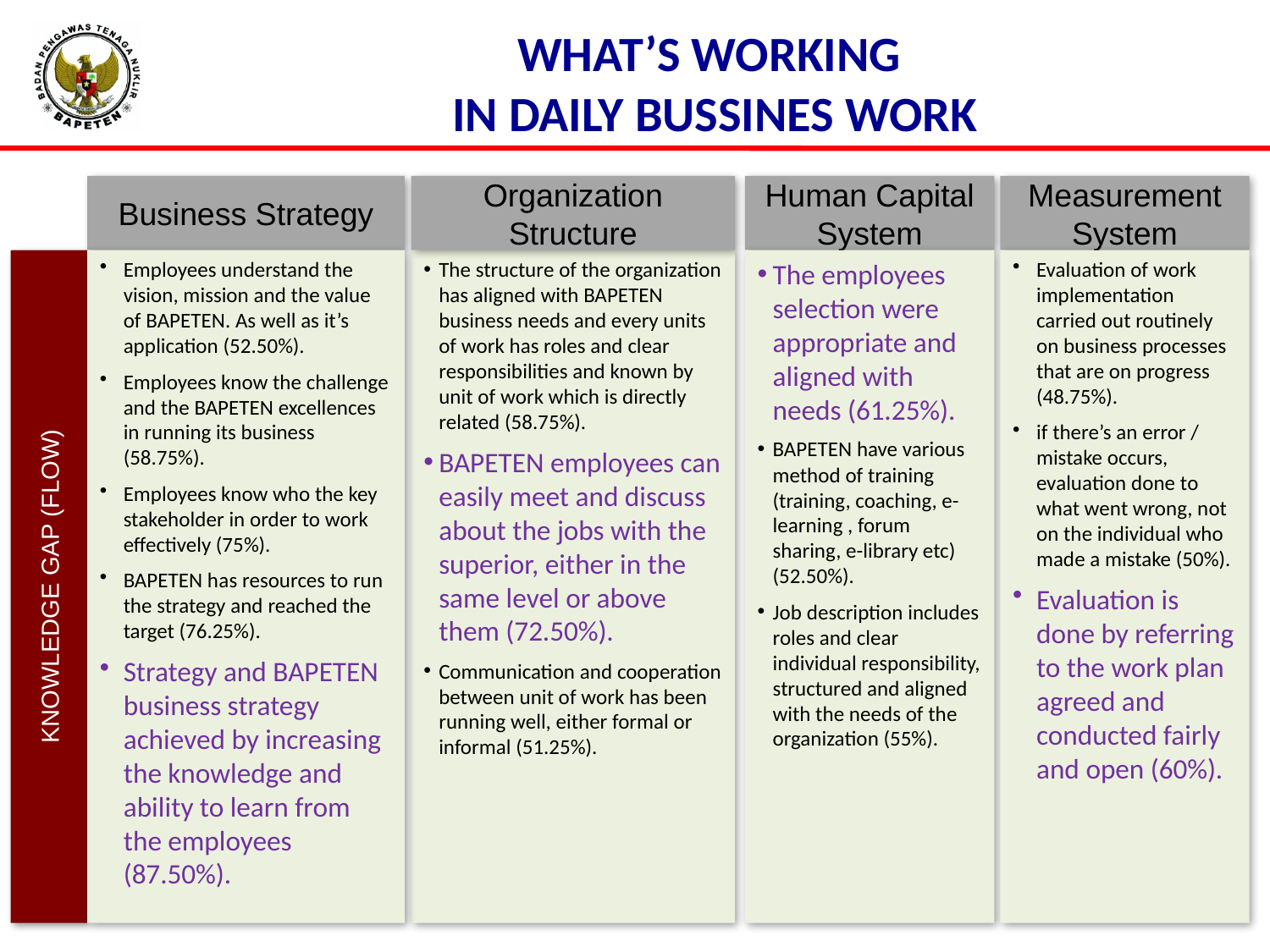

WHAT’S WORKING
IN DAILY BUSSINES WORK
Business Strategy
Organization Structure
Human Capital System
Measurement System
Employees understand the vision, mission and the value of BAPETEN. As well as it’s application (52.50%).
Employees know the challenge and the BAPETEN excellences in running its business (58.75%).
Employees know who the key stakeholder in order to work effectively (75%).
BAPETEN has resources to run the strategy and reached the target (76.25%).
Strategy and BAPETEN business strategy achieved by increasing the knowledge and ability to learn from the employees (87.50%).
The structure of the organization has aligned with BAPETEN business needs and every units of work has roles and clear responsibilities and known by unit of work which is directly related (58.75%).
BAPETEN employees can easily meet and discuss about the jobs with the superior, either in the same level or above them (72.50%).
Communication and cooperation between unit of work has been running well, either formal or informal (51.25%).
The employees selection were appropriate and aligned with needs (61.25%).
BAPETEN have various method of training (training, coaching, e-learning , forum sharing, e-library etc) (52.50%).
Job description includes roles and clear individual responsibility, structured and aligned with the needs of the organization (55%).

Evaluation of work implementation carried out routinely on business processes that are on progress (48.75%).
if there’s an error / mistake occurs, evaluation done to what went wrong, not on the individual who made a mistake (50%).
Evaluation is done by referring to the work plan agreed and conducted fairly and open (60%).
KNOWLEDGE GAP (FLOW)
18